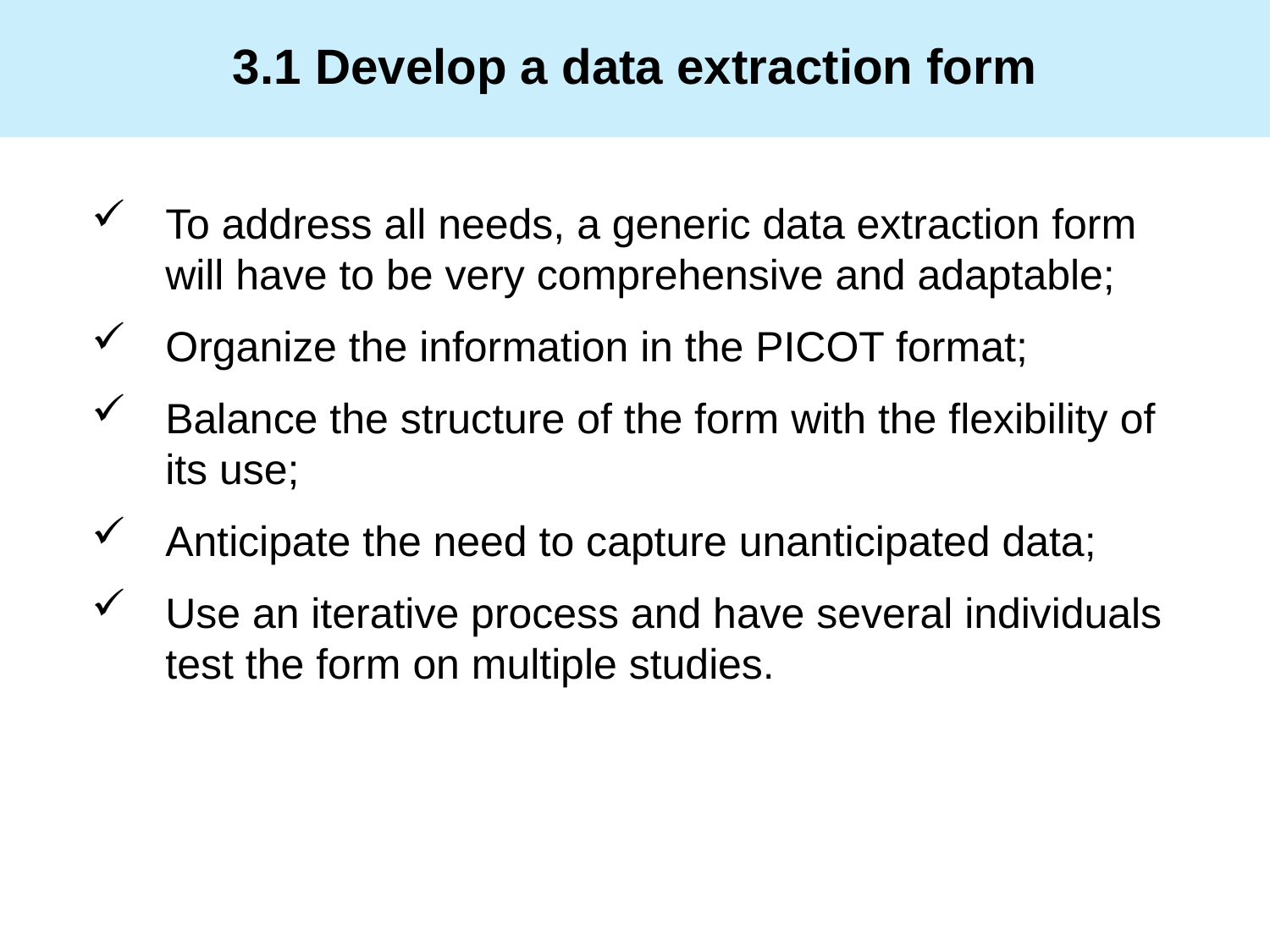

# 3.1 Develop a data extraction form

To address all needs, a generic data extraction form will have to be very comprehensive and adaptable;
Organize the information in the PICOT format;
Balance the structure of the form with the flexibility of its use;
Anticipate the need to capture unanticipated data;
Use an iterative process and have several individuals test the form on multiple studies.